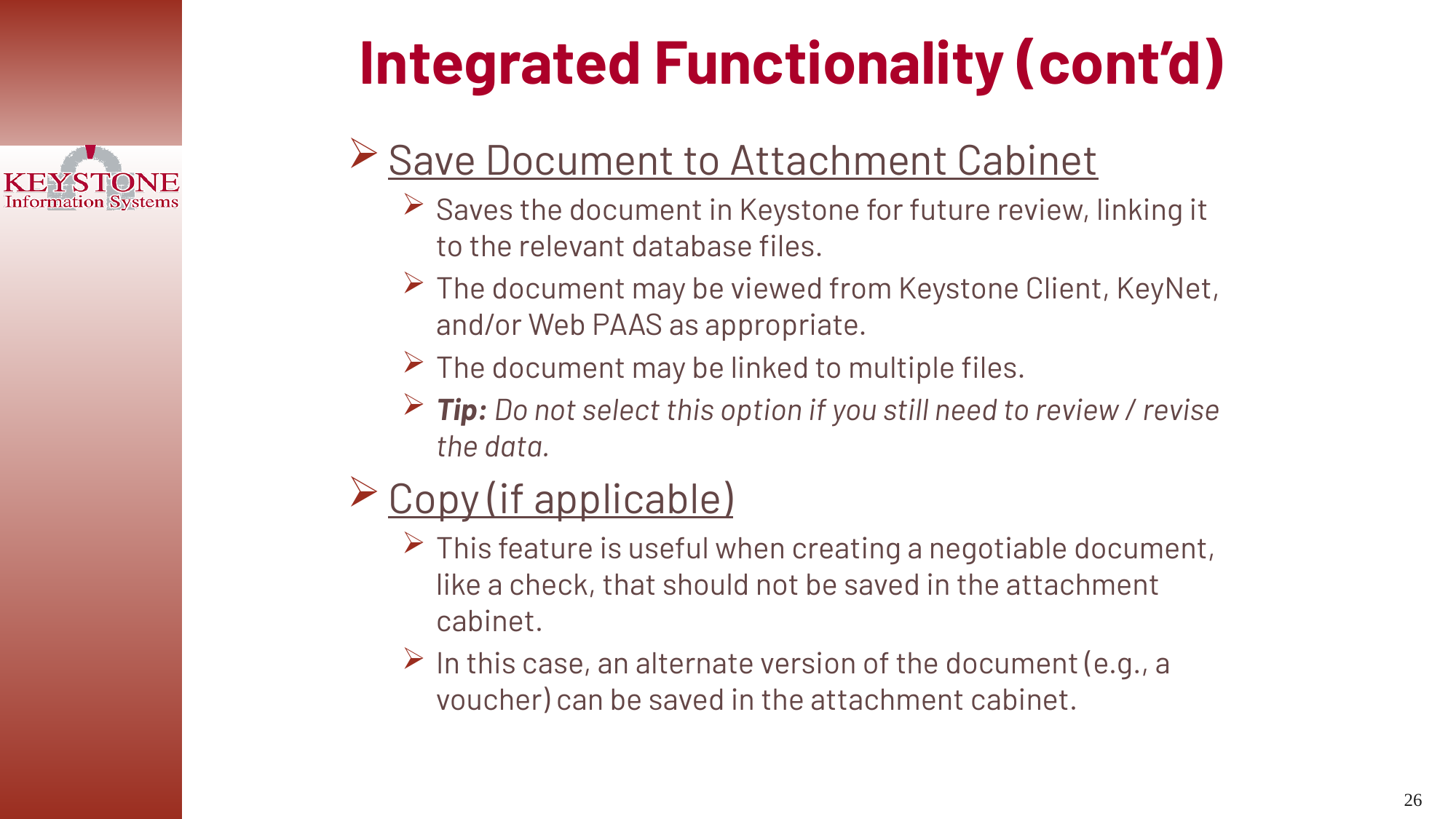

Integrated Functionality (cont’d)
Save Document to Attachment Cabinet
Saves the document in Keystone for future review, linking it to the relevant database files.
The document may be viewed from Keystone Client, KeyNet, and/or Web PAAS as appropriate.
The document may be linked to multiple files.
Tip: Do not select this option if you still need to review / revise the data.
Copy (if applicable)
This feature is useful when creating a negotiable document, like a check, that should not be saved in the attachment cabinet.
In this case, an alternate version of the document (e.g., a voucher) can be saved in the attachment cabinet.
26